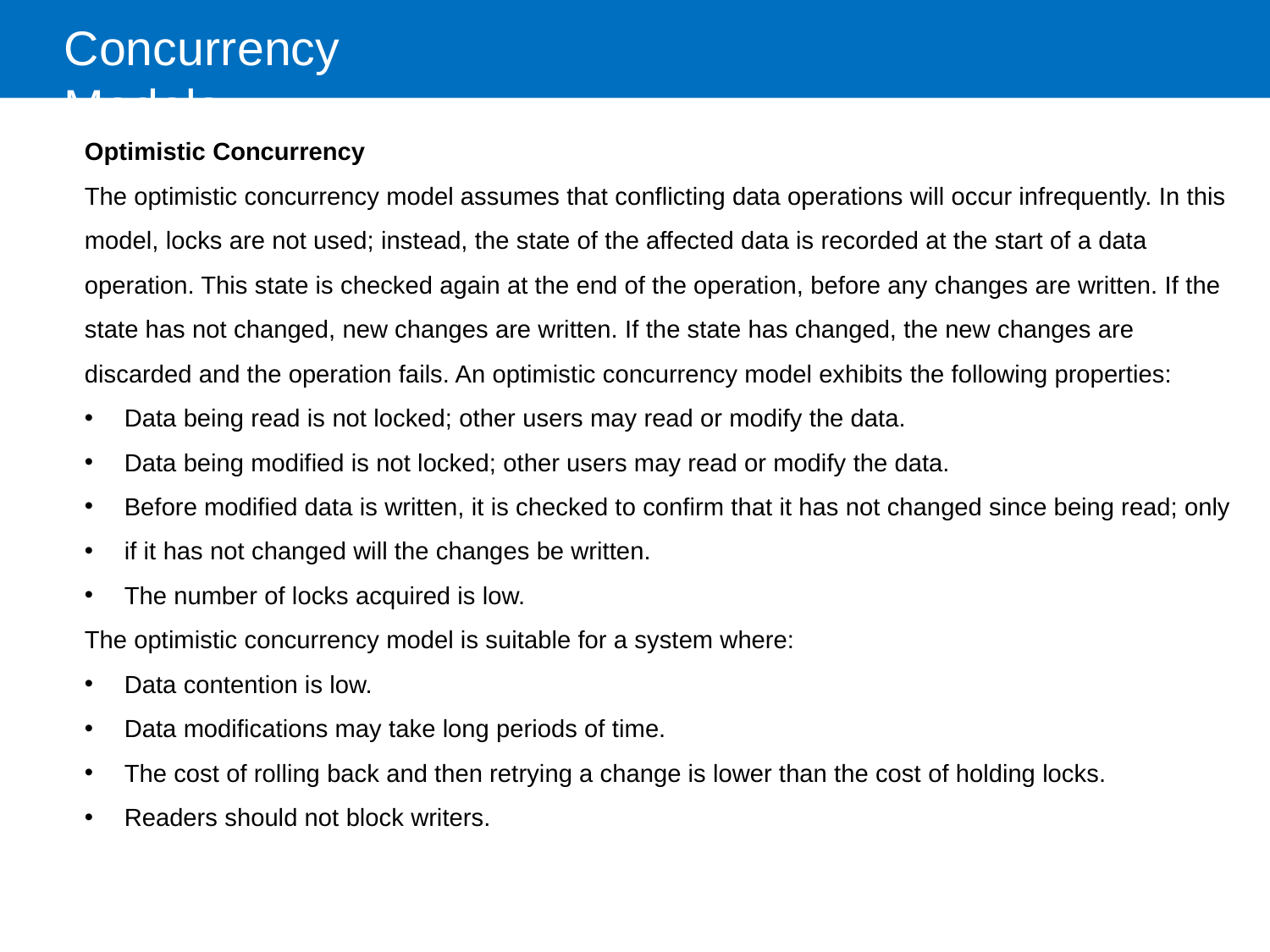

# Concurrency Models
Optimistic Concurrency
The optimistic concurrency model assumes that conflicting data operations will occur infrequently. In this model, locks are not used; instead, the state of the affected data is recorded at the start of a data operation. This state is checked again at the end of the operation, before any changes are written. If the state has not changed, new changes are written. If the state has changed, the new changes are discarded and the operation fails. An optimistic concurrency model exhibits the following properties:
Data being read is not locked; other users may read or modify the data.
Data being modified is not locked; other users may read or modify the data.
Before modified data is written, it is checked to confirm that it has not changed since being read; only
if it has not changed will the changes be written.
The number of locks acquired is low.
The optimistic concurrency model is suitable for a system where:
Data contention is low.
Data modifications may take long periods of time.
The cost of rolling back and then retrying a change is lower than the cost of holding locks.
Readers should not block writers.